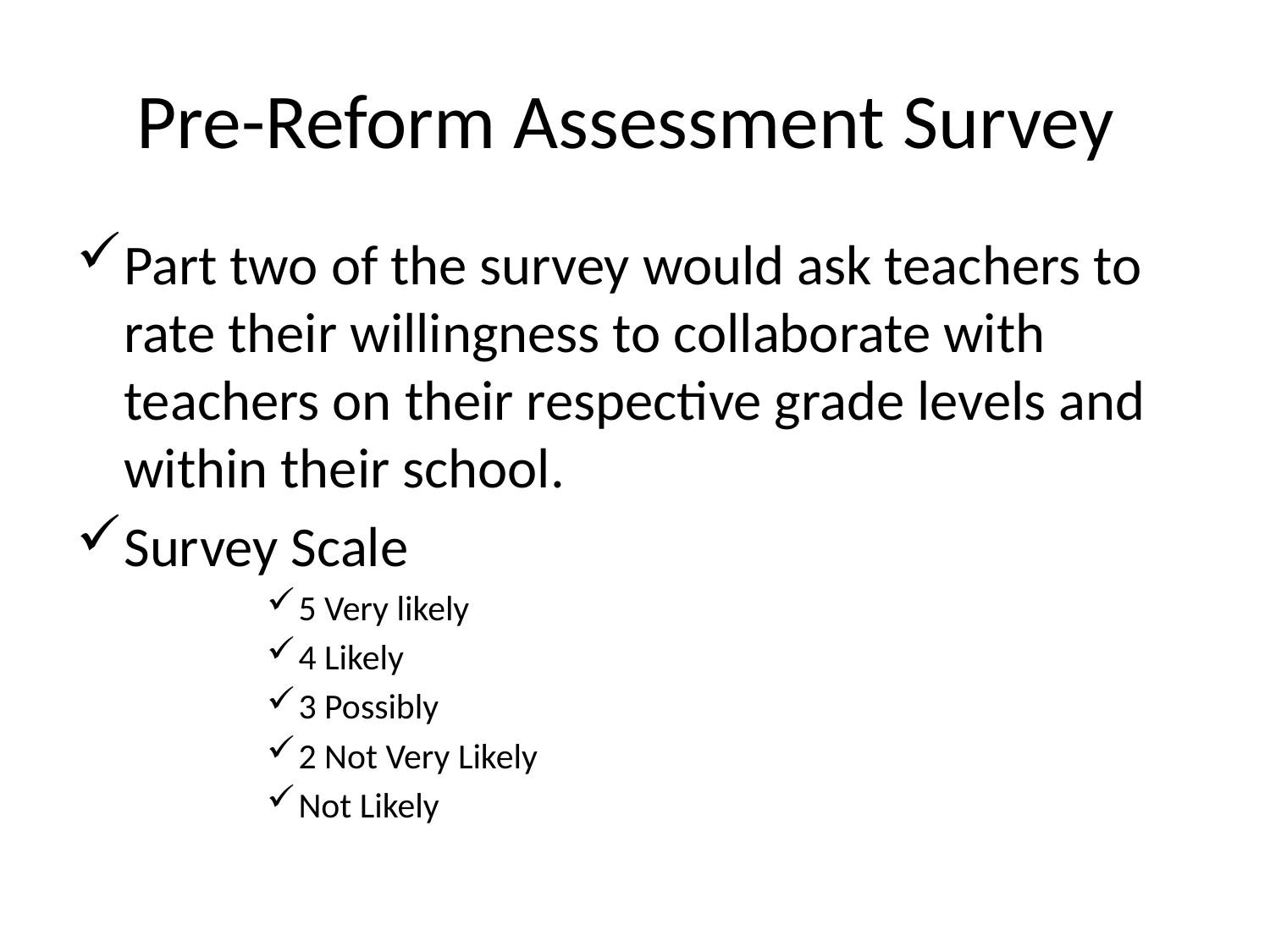

# Pre-Reform Assessment Survey
Part two of the survey would ask teachers to rate their willingness to collaborate with teachers on their respective grade levels and within their school.
Survey Scale
5 Very likely
4 Likely
3 Possibly
2 Not Very Likely
Not Likely